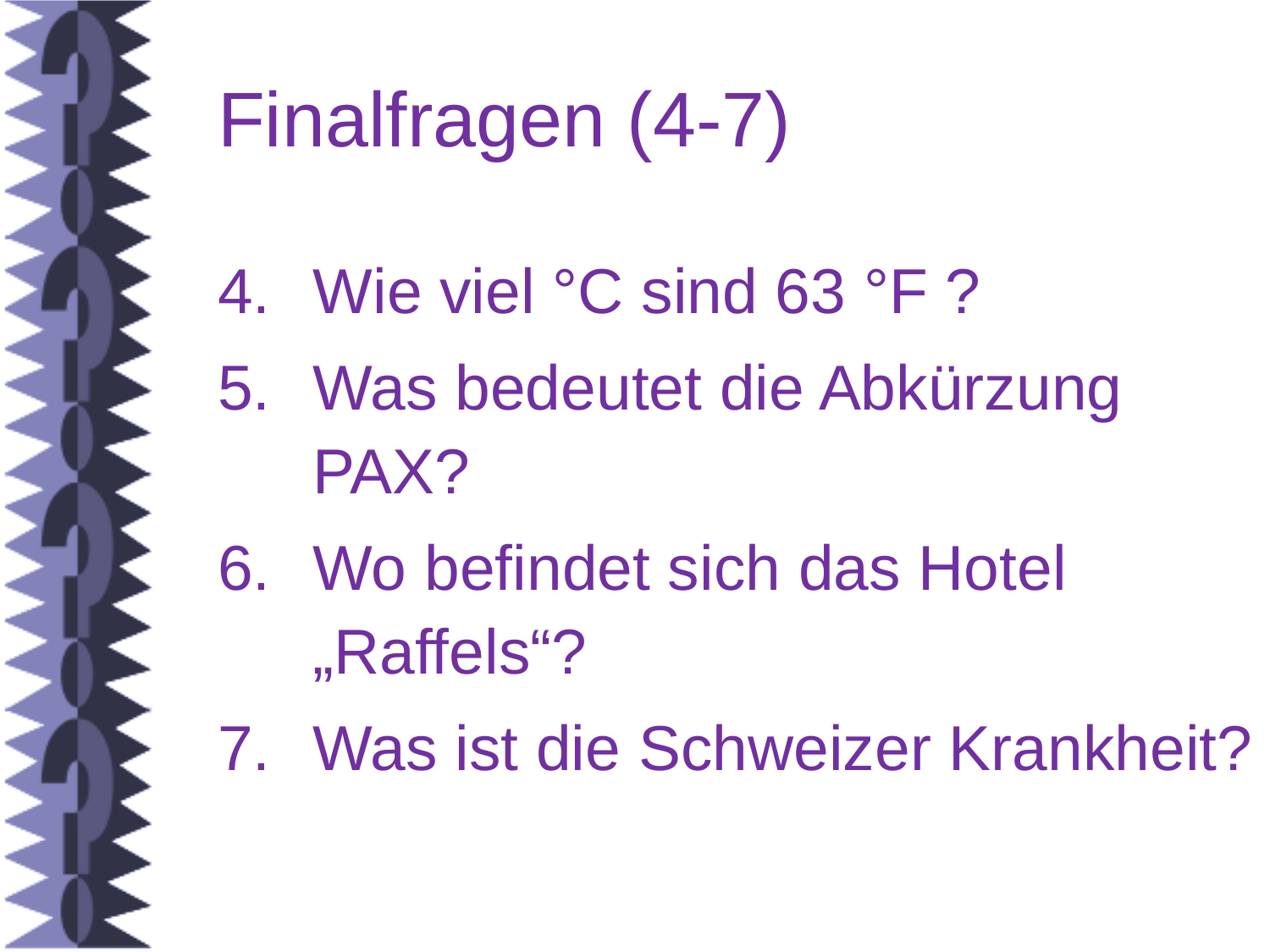

# Finalfragen (4-7)
Wie viel °C sind 63 °F ?
Was bedeutet die Abkürzung PAX?
Wo befindet sich das Hotel „Raffels“?
Was ist die Schweizer Krankheit?